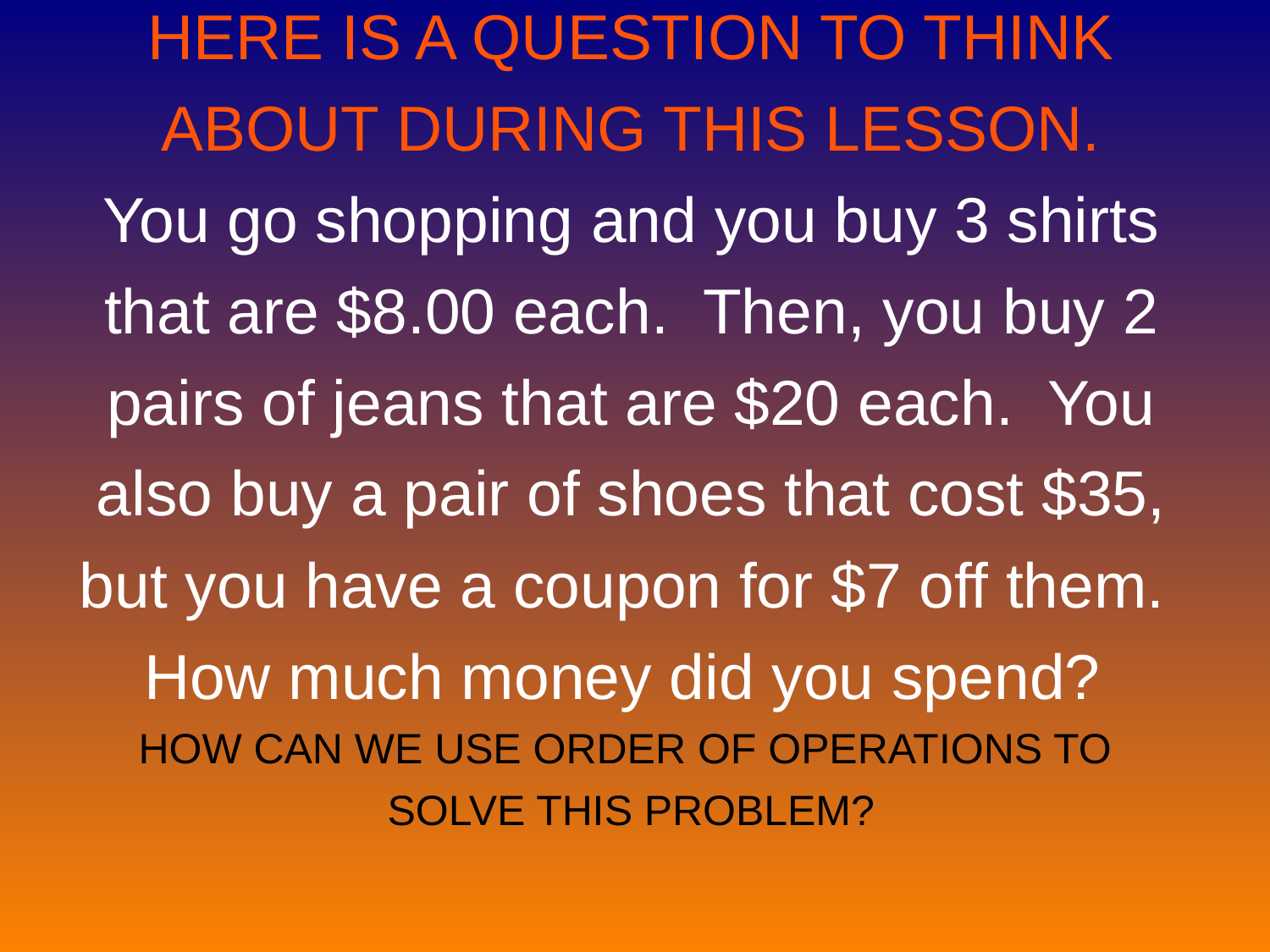

# HERE IS A QUESTION TO THINK ABOUT DURING THIS LESSON. You go shopping and you buy 3 shirts that are $8.00 each.  Then, you buy 2 pairs of jeans that are $20 each.  You also buy a pair of shoes that cost $35, but you have a coupon for $7 off them.  How much money did you spend? HOW CAN WE USE ORDER OF OPERATIONS TO SOLVE THIS PROBLEM?